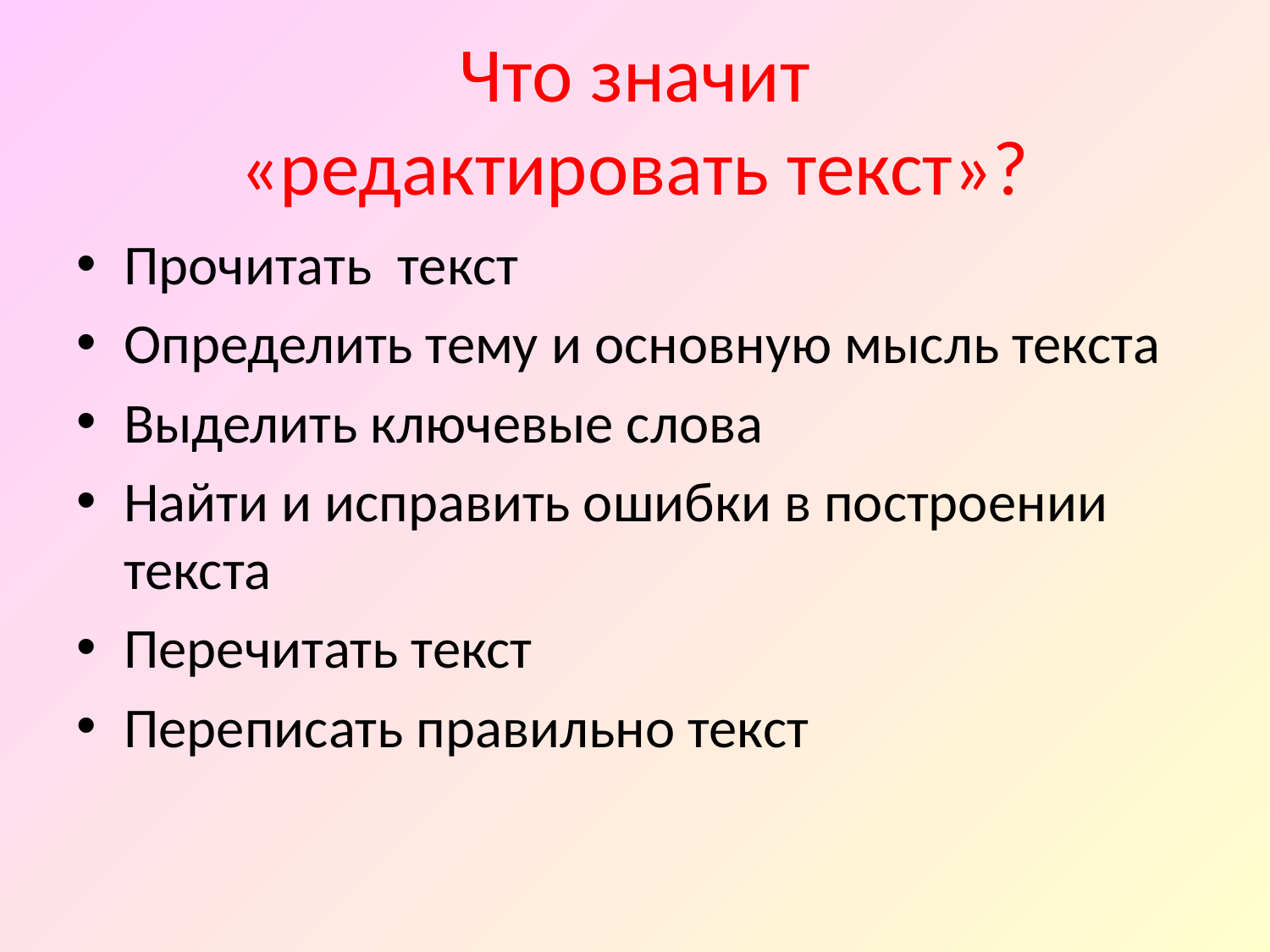

# Что значит «редактировать текст»?
Прочитать  текст
Определить тему и основную мысль текста
Выделить ключевые слова
Найти и исправить ошибки в построении текста
Перечитать текст
Переписать правильно текст